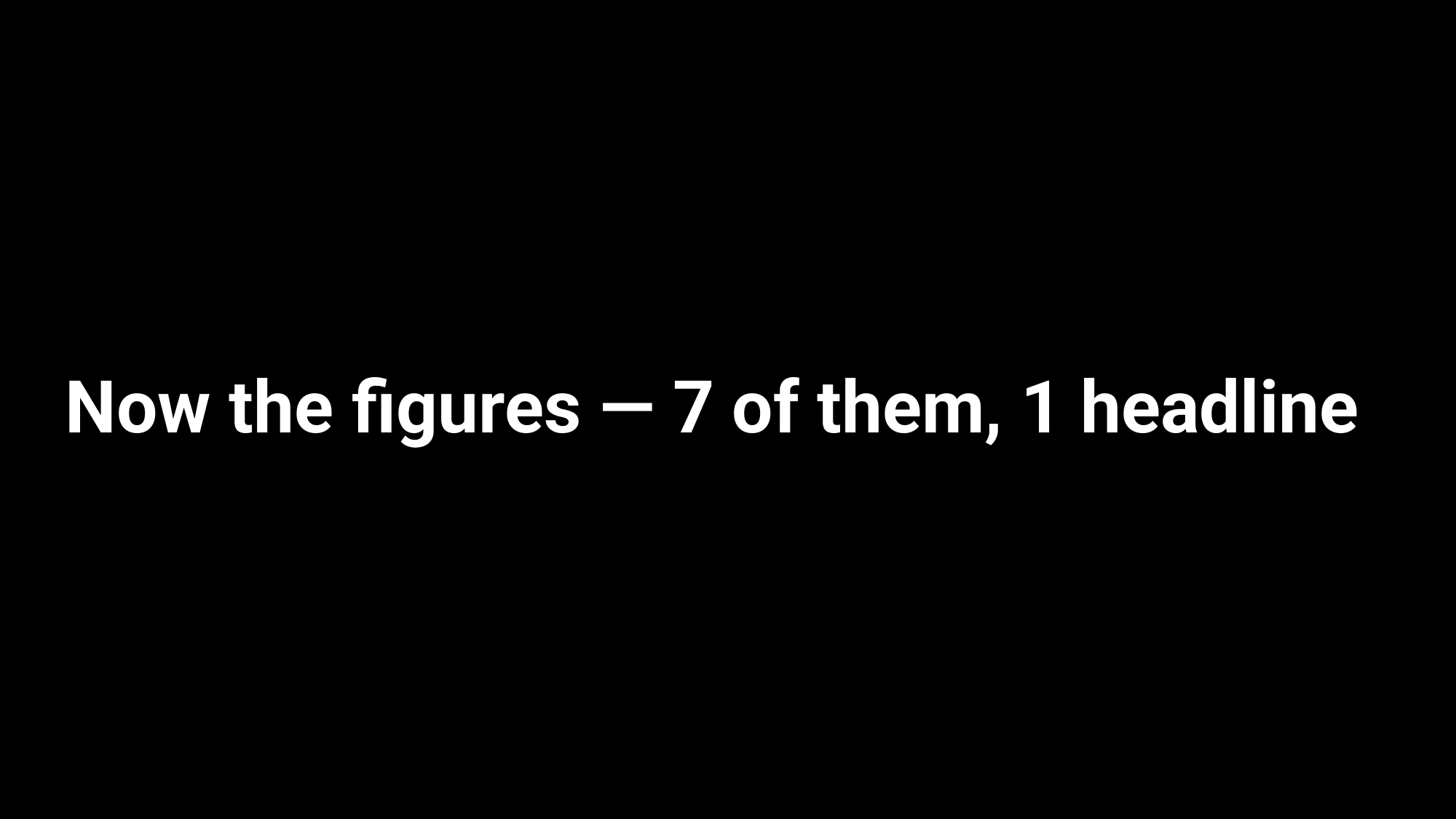

Now the figures — 7 of them, 1 headline